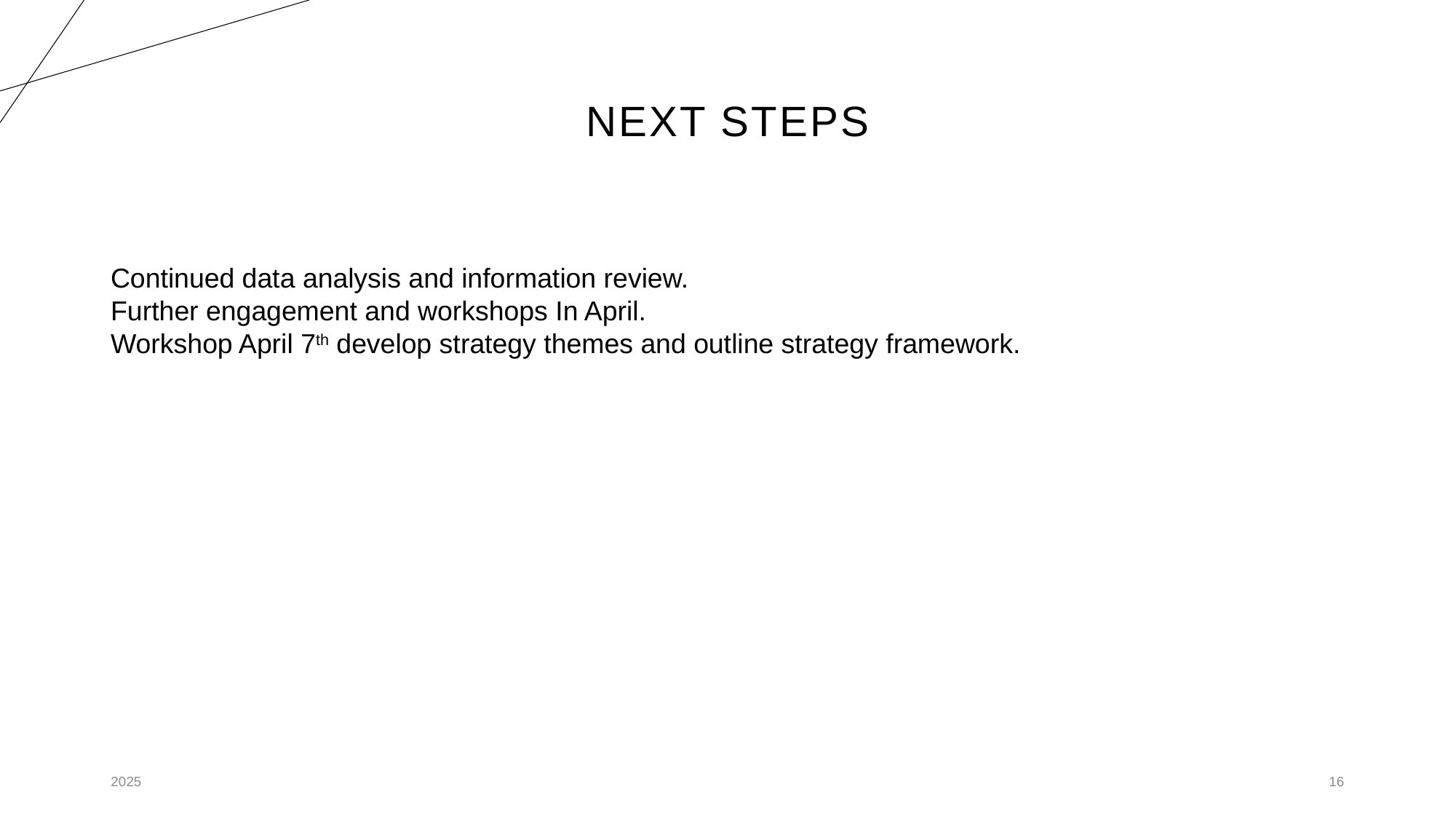

# Next steps
Continued data analysis and information review.
Further engagement and workshops In April.
Workshop April 7th develop strategy themes and outline strategy framework.

2025
16